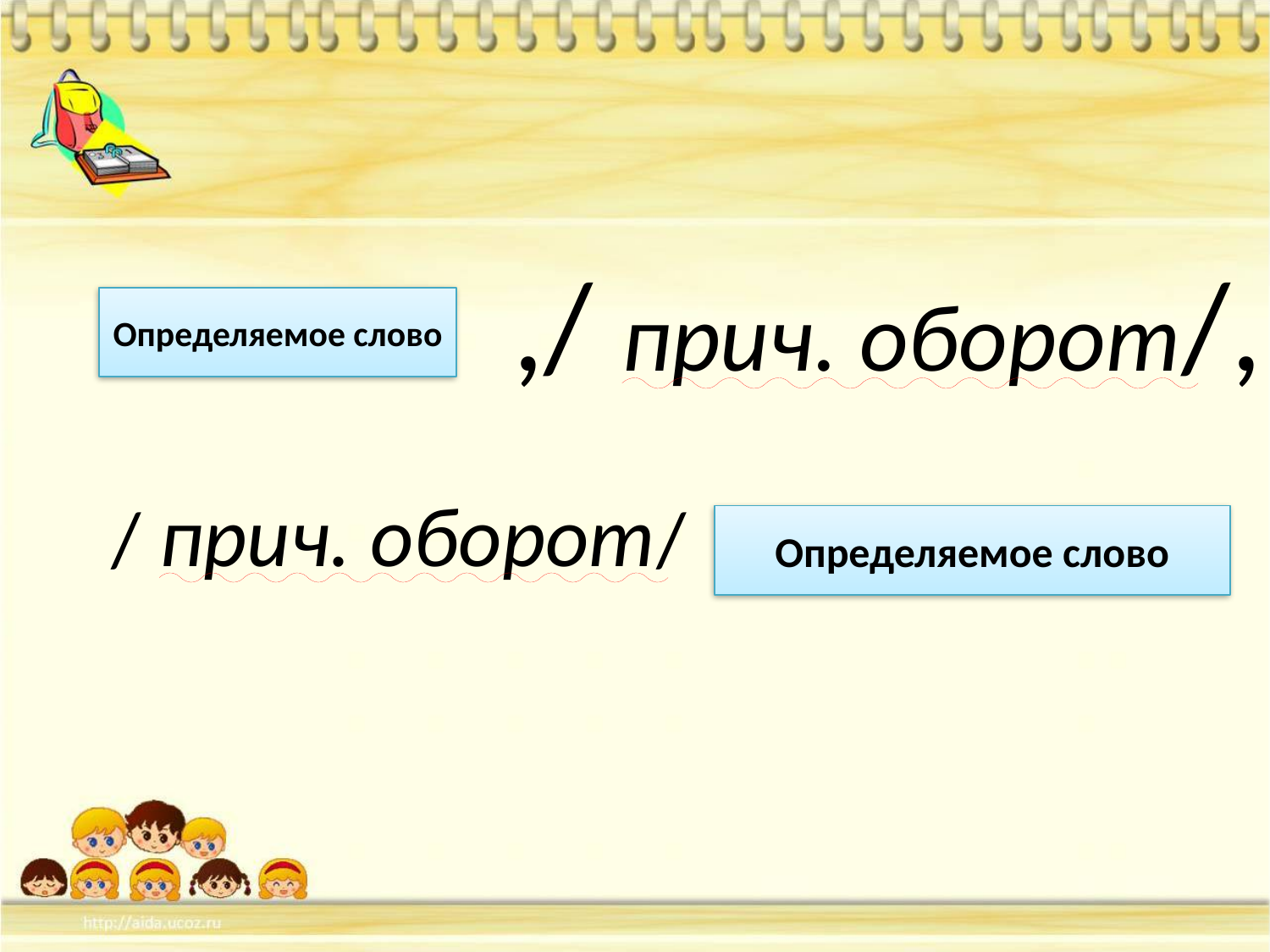

,/ прич. оборот/,
Определяемое слово
/ прич. оборот/
Определяемое слово